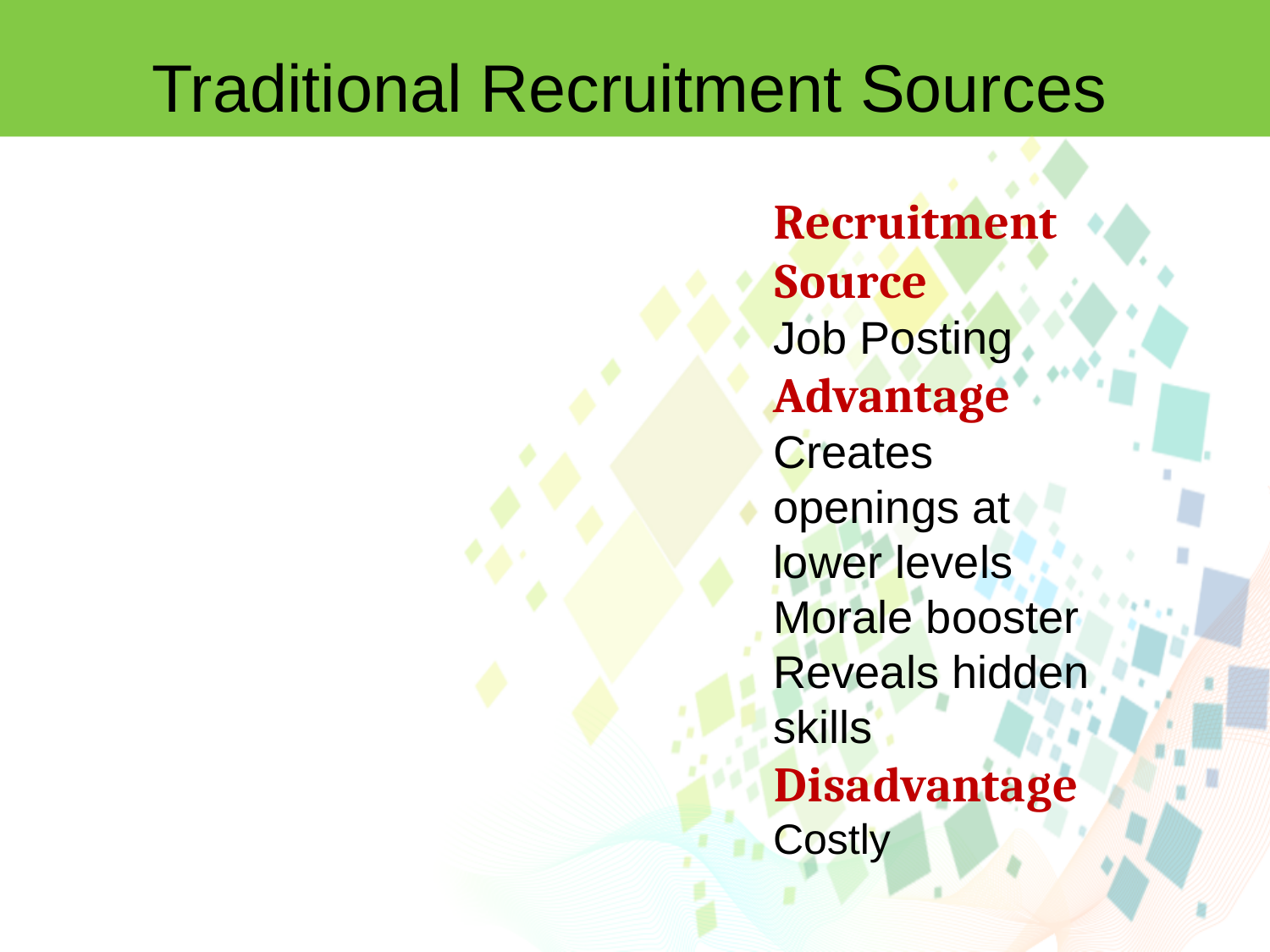

Traditional Recruitment Sources
Recruitment Source
Job Posting
Advantage
Creates openings at lower levels Morale booster
Reveals hidden skills
Disadvantage
Costly